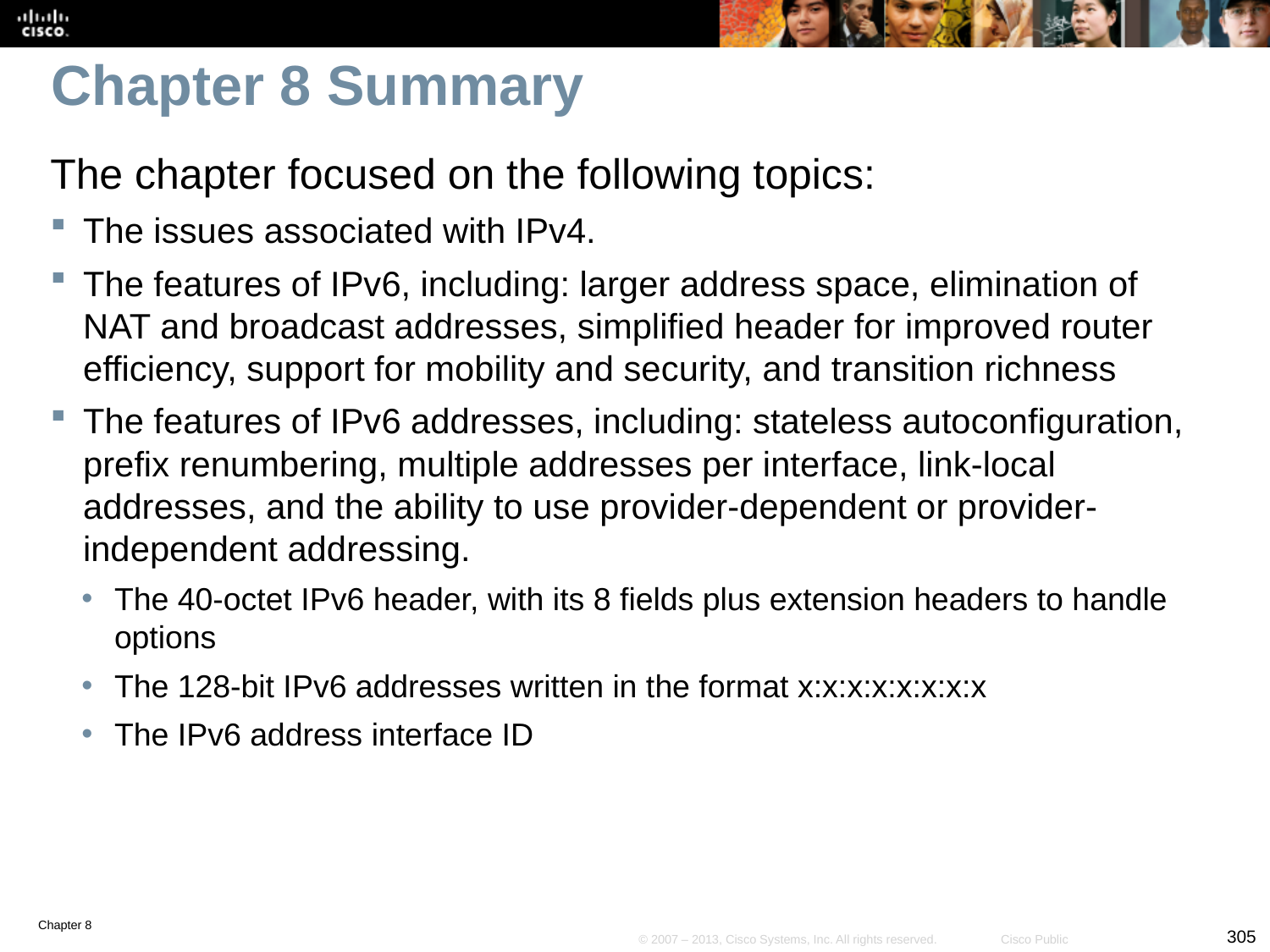

# Chapter 8 Summary
The chapter focused on the following topics:
The issues associated with IPv4.
The features of IPv6, including: larger address space, elimination of NAT and broadcast addresses, simplified header for improved router efficiency, support for mobility and security, and transition richness
The features of IPv6 addresses, including: stateless autoconfiguration, prefix renumbering, multiple addresses per interface, link-local addresses, and the ability to use provider-dependent or provider-independent addressing.
The 40-octet IPv6 header, with its 8 fields plus extension headers to handle options
The 128-bit IPv6 addresses written in the format x:x:x:x:x:x:x:x
The IPv6 address interface ID